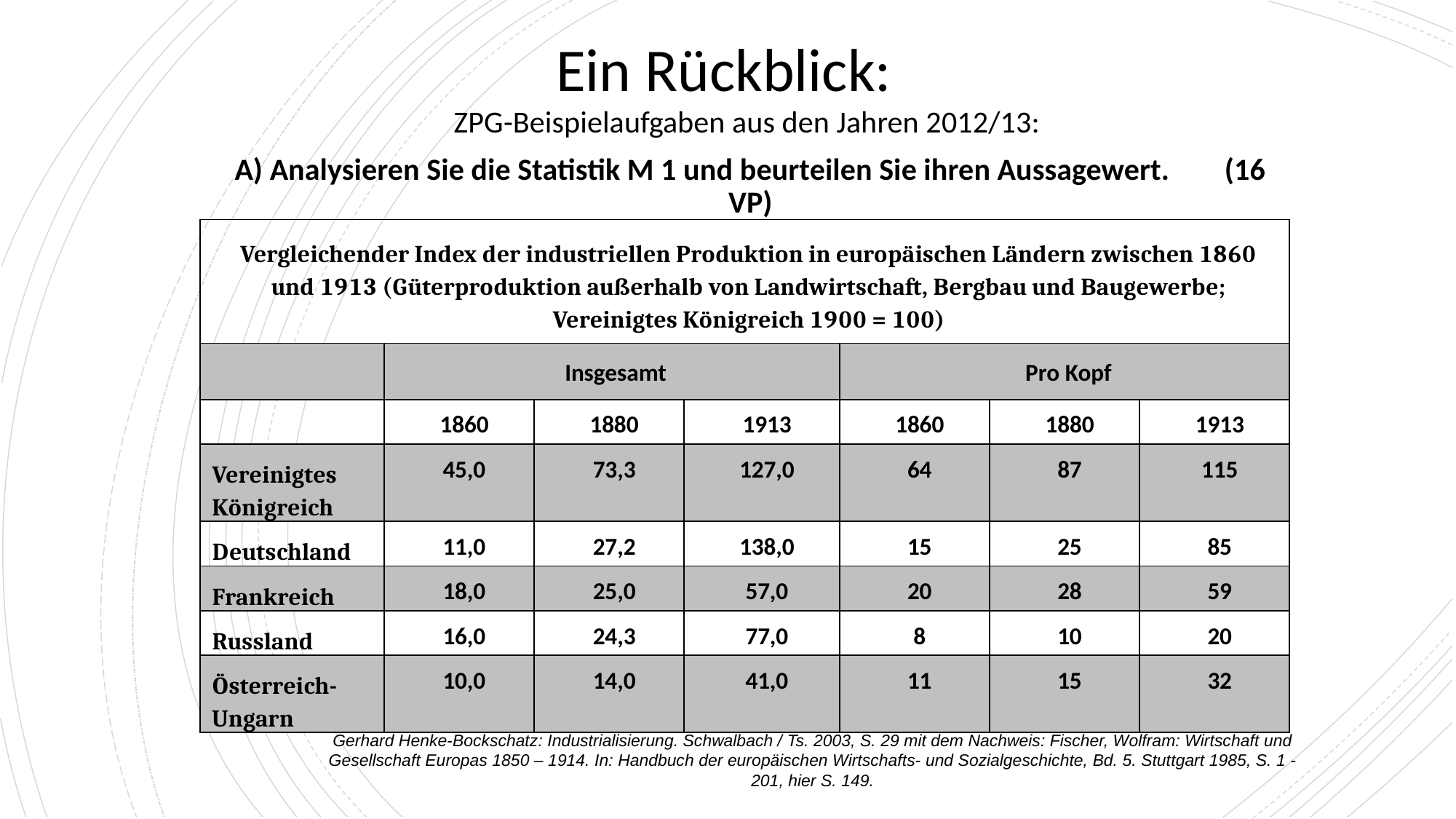

# Ein Rückblick:
ZPG-Beispielaufgaben aus den Jahren 2012/13:
A) Analysieren Sie die Statistik M 1 und beurteilen Sie ihren Aussagewert.        (16 VP)

| Vergleichender Index der industriellen Produktion in europäischen Ländern zwischen 1860 und 1913 (Güterproduktion außerhalb von Landwirtschaft, Bergbau und Baugewerbe; Vereinigtes Königreich 1900 = 100) |  |  |  |  |  |  |
| --- | --- | --- | --- | --- | --- | --- |
|  | Insgesamt |  |  | Pro Kopf |  |  |
|  | 1860 | 1880 | 1913 | 1860 | 1880 | 1913 |
| Vereinigtes Königreich | 45,0 | 73,3 | 127,0 | 64 | 87 | 115 |
| Deutschland | 11,0 | 27,2 | 138,0 | 15 | 25 | 85 |
| Frankreich | 18,0 | 25,0 | 57,0 | 20 | 28 | 59 |
| Russland | 16,0 | 24,3 | 77,0 | 8 | 10 | 20 |
| Österreich-Ungarn | 10,0 | 14,0 | 41,0 | 11 | 15 | 32 |

Gerhard Henke-Bockschatz: Industrialisierung. Schwalbach / Ts. 2003, S. 29 mit dem Nachweis: Fischer, Wolfram: Wirtschaft und Gesellschaft Europas 1850 – 1914. In: Handbuch der europäischen Wirtschafts- und Sozialgeschichte, Bd. 5. Stuttgart 1985, S. 1 - 201, hier S. 149.